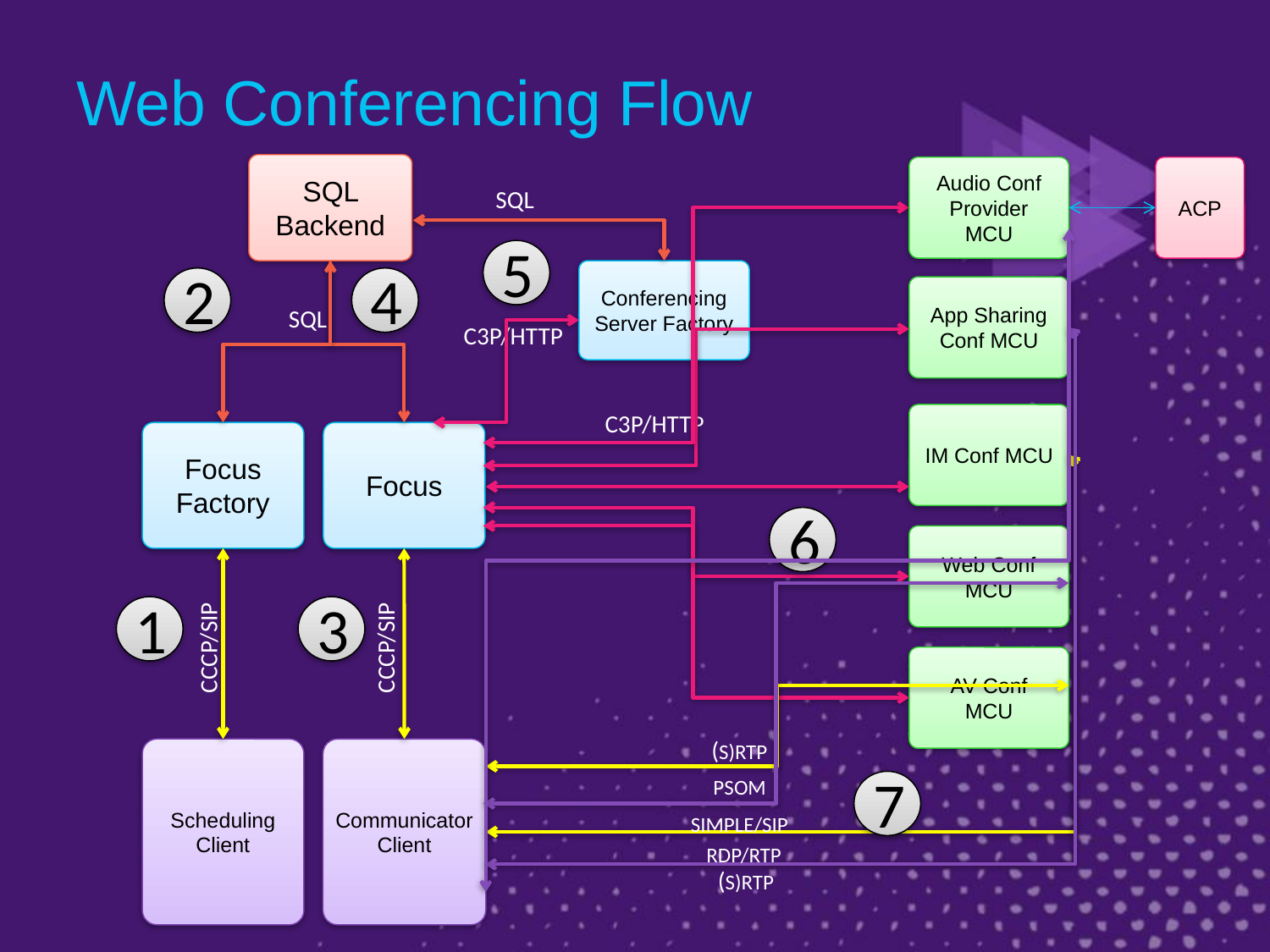

# Web Conferencing Flow
SQL Backend
Audio Conf
Provider
MCU
ACP
SQL
5
Conferencing Server Factory
2
4
App Sharing Conf MCU
SQL
C3P/HTTP
C3P/HTTP
IM Conf MCU
Focus Factory
Focus
6
Web Conf MCU
CCCP/SIP
CCCP/SIP
1
3
AV Conf MCU
(S)RTP
Scheduling
Client
Communicator
Client
PSOM
7
SIMPLE/SIP
RDP/RTP
(S)RTP